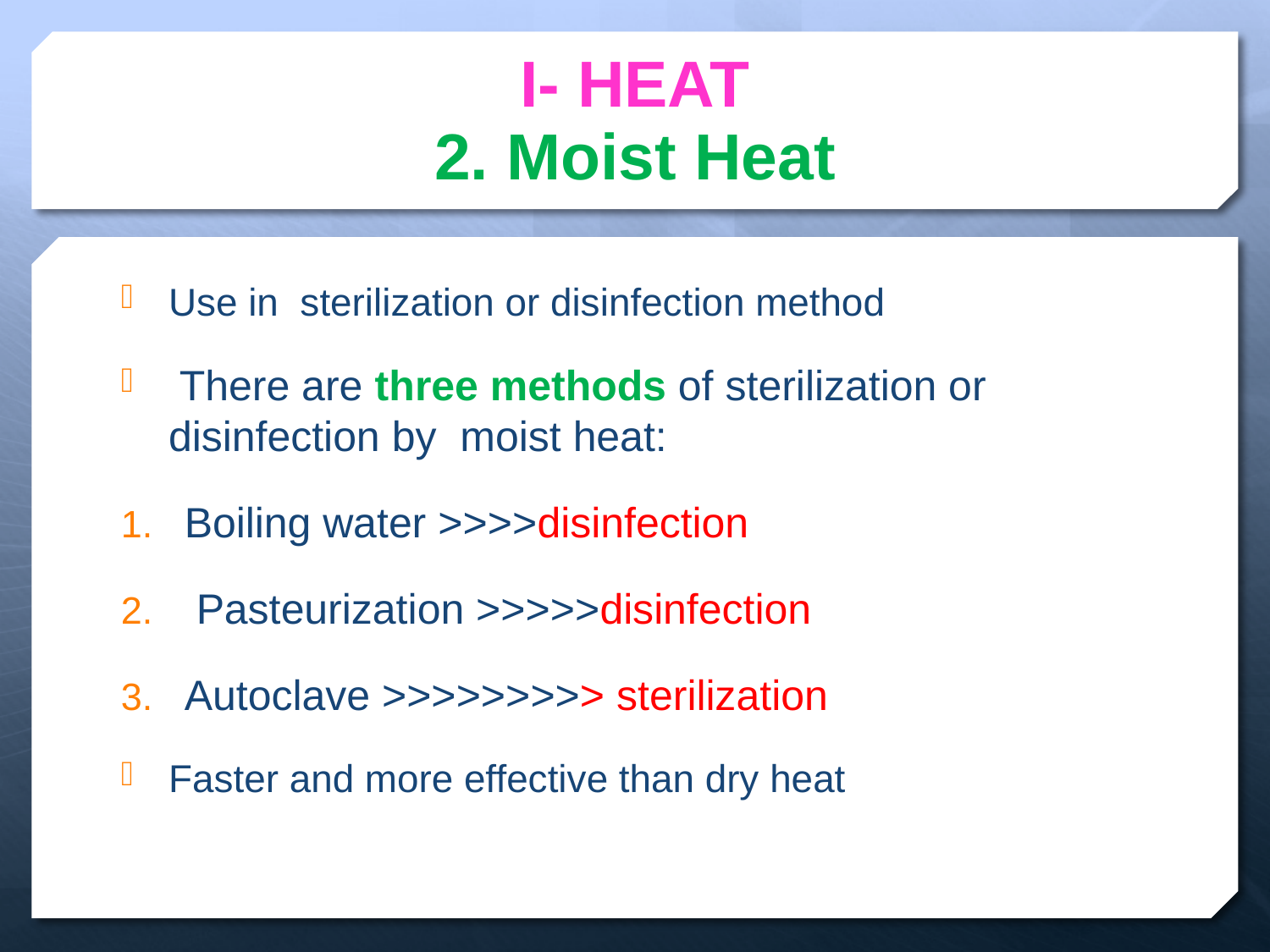

# I- HEAT 2. Moist Heat
Use in  sterilization or disinfection method
 There are three methods of sterilization or disinfection by  moist heat:
Boiling water >>>>disinfection
 Pasteurization >>>>>disinfection
Autoclave >>>>>>>>> sterilization
Faster and more effective than dry heat